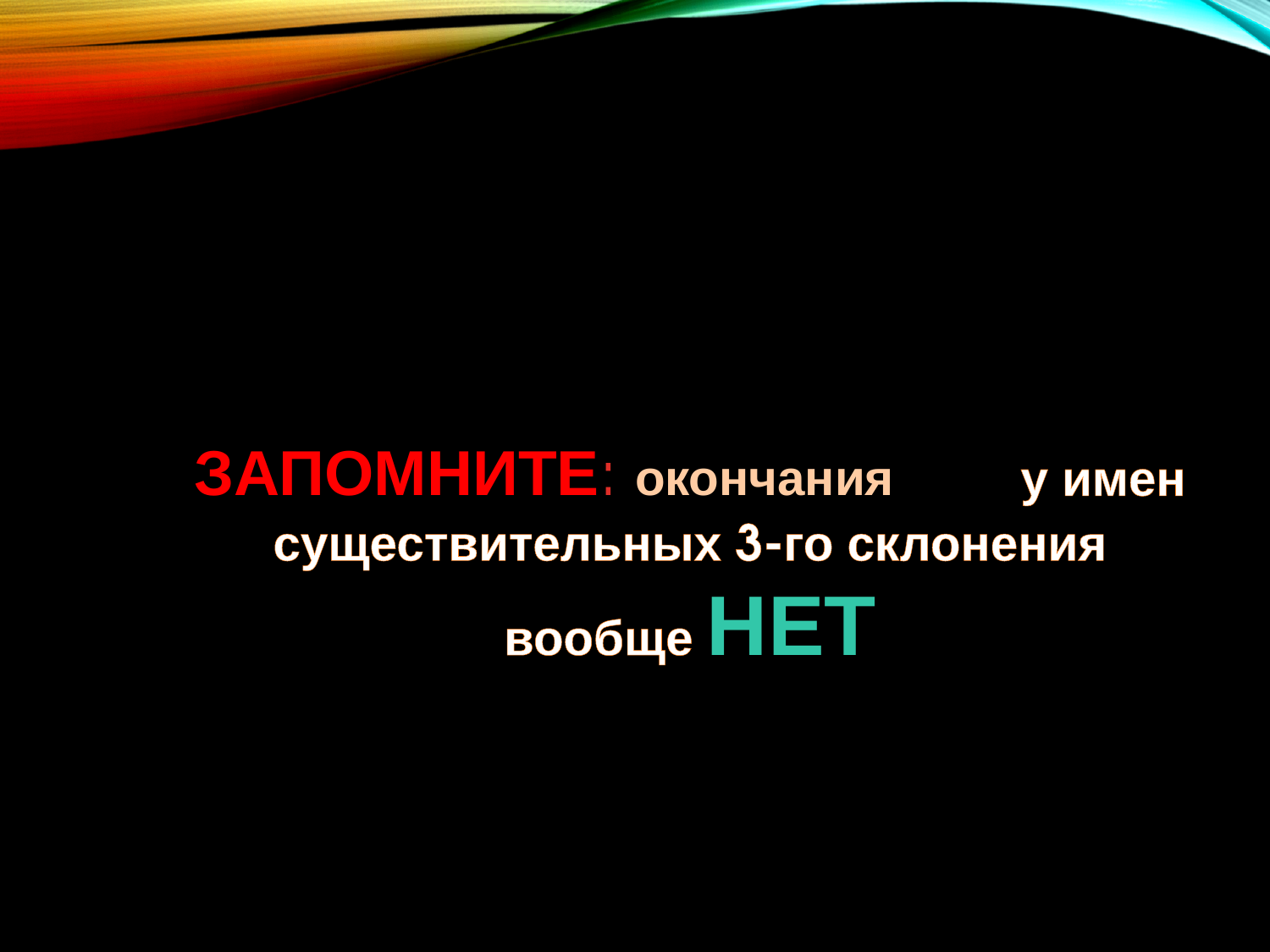

ЗАПОМНИТЕ: окончания –Е у имен существительных 3-го склонения вообще НЕТ